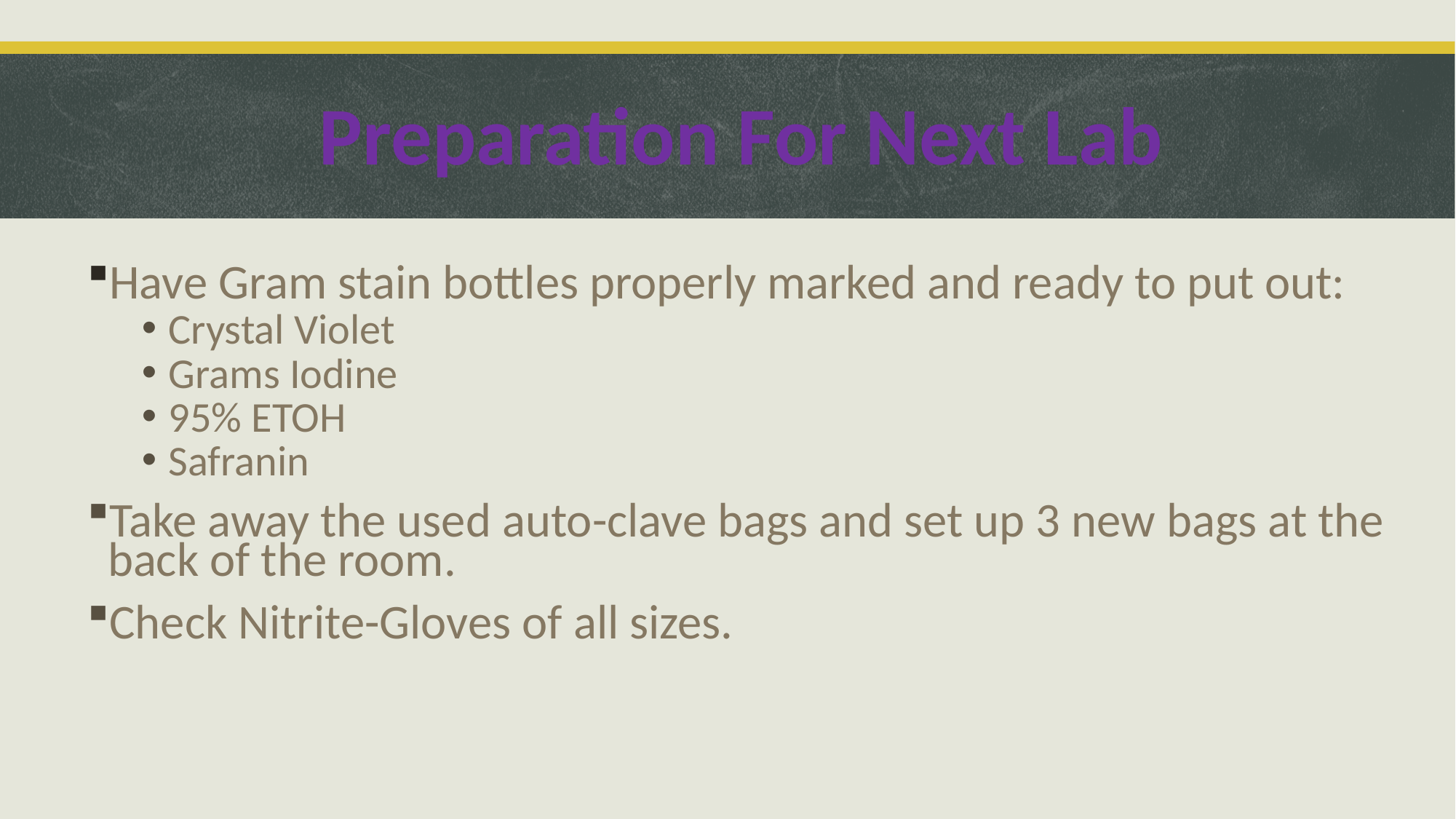

Preparation For Next Lab
Have Gram stain bottles properly marked and ready to put out:
Crystal Violet
Grams Iodine
95% ETOH
Safranin
Take away the used auto-clave bags and set up 3 new bags at the back of the room.
Check Nitrite-Gloves of all sizes.